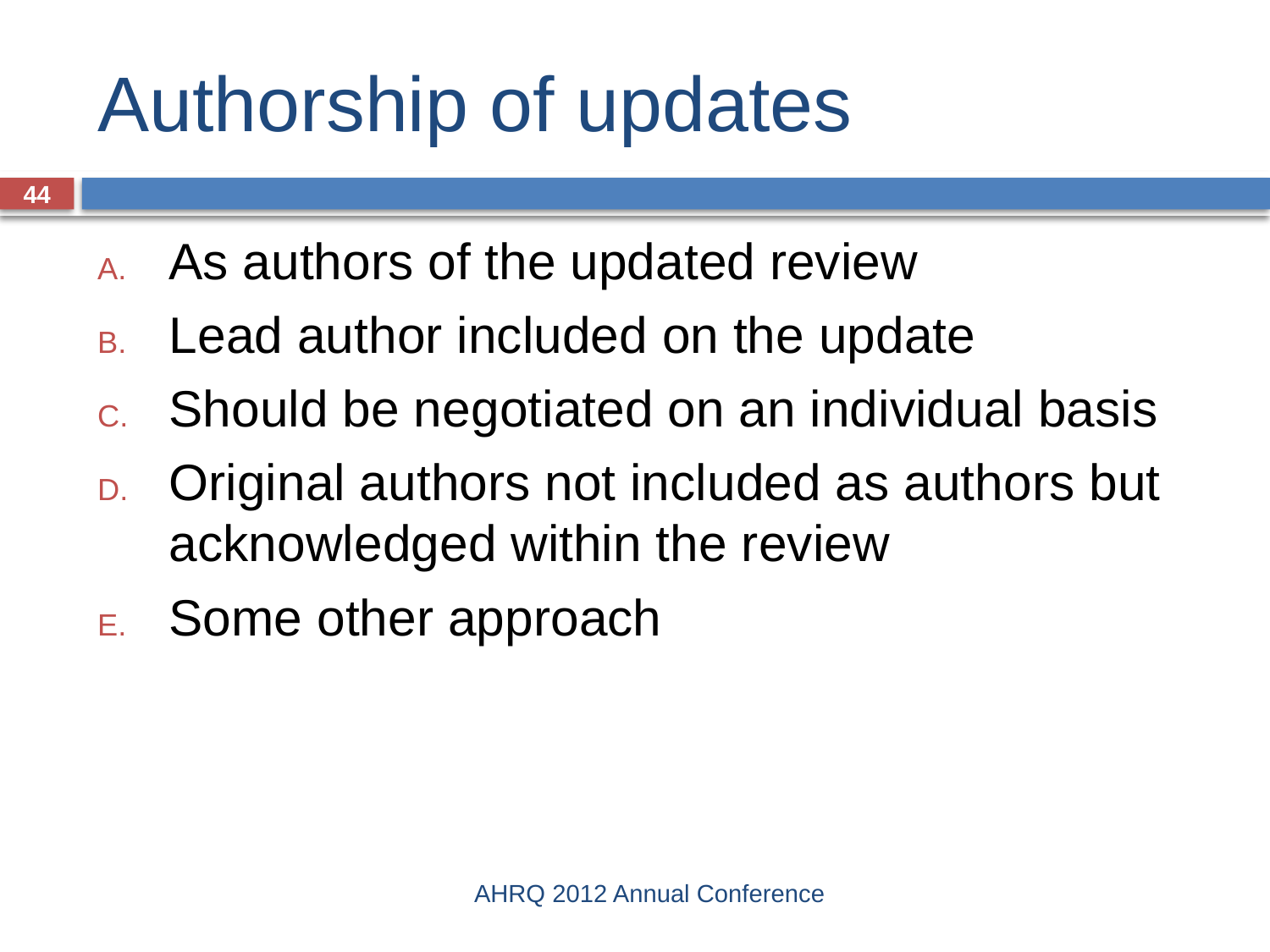

# Authorship of updates
44
As authors of the updated review
Lead author included on the update
Should be negotiated on an individual basis
Original authors not included as authors but acknowledged within the review
Some other approach
AHRQ 2012 Annual Conference